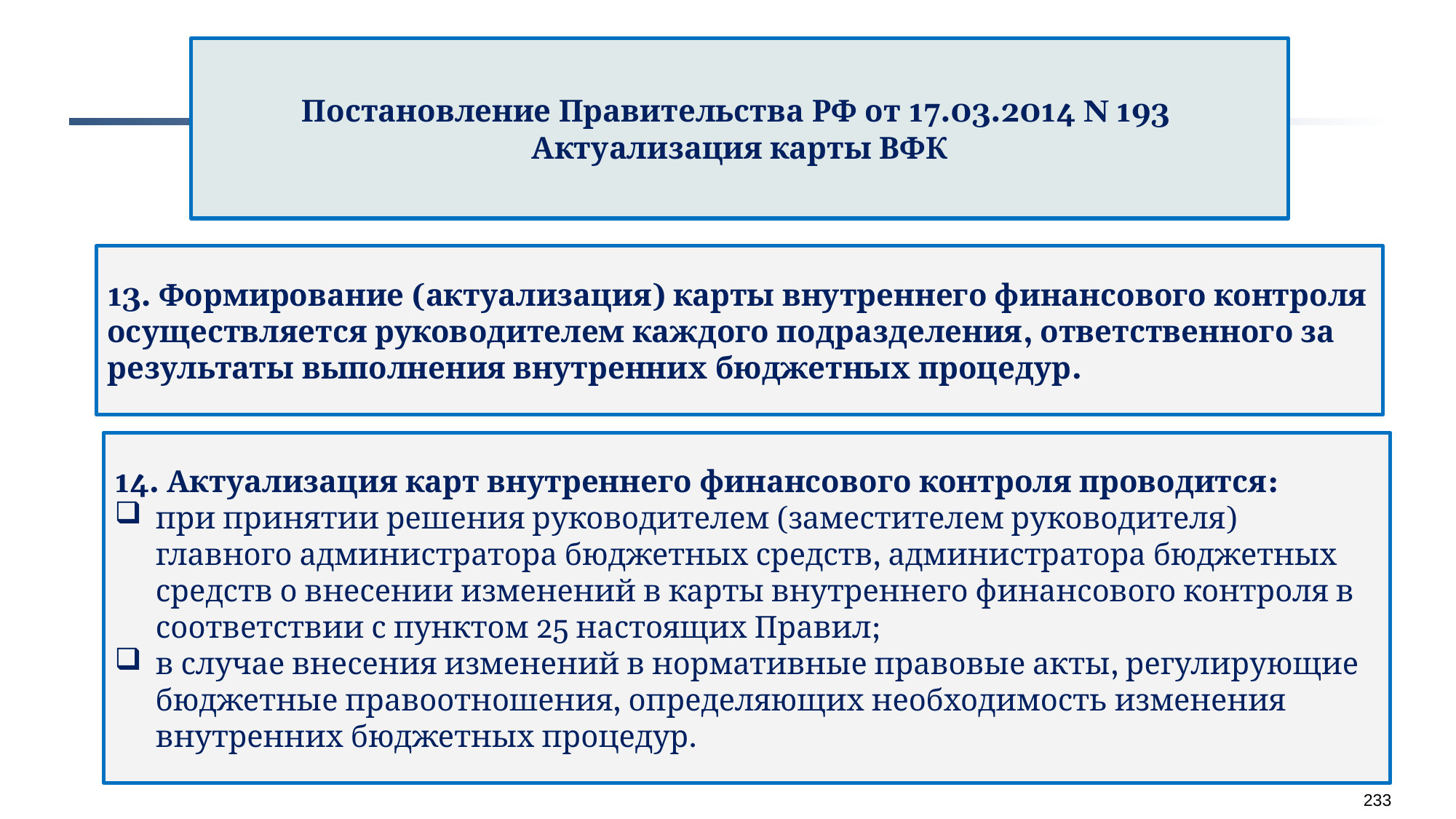

Постановление Правительства РФ от 17.03.2014 N 193
Актуализация карты ВФК
13. Формирование (актуализация) карты внутреннего финансового контроля осуществляется руководителем каждого подразделения, ответственного за результаты выполнения внутренних бюджетных процедур.
14. Актуализация карт внутреннего финансового контроля проводится:
при принятии решения руководителем (заместителем руководителя) главного администратора бюджетных средств, администратора бюджетных средств о внесении изменений в карты внутреннего финансового контроля в соответствии с пунктом 25 настоящих Правил;
в случае внесения изменений в нормативные правовые акты, регулирующие бюджетные правоотношения, определяющих необходимость изменения внутренних бюджетных процедур.